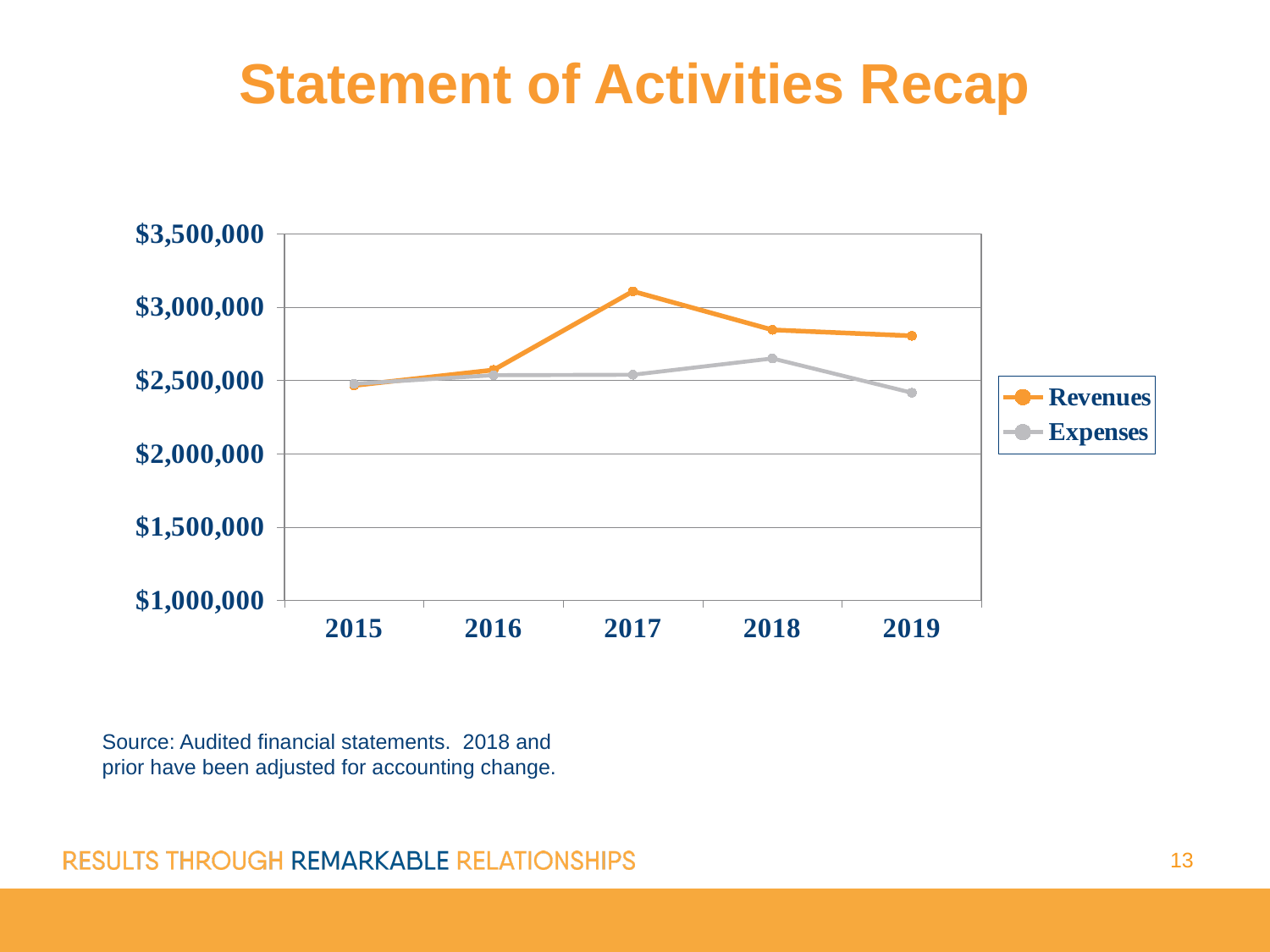

Statement of Activities Recap

### Chart

| Category | Revenues | Expenses |
|---|---|---|
| 2015 | 2465854.0 | 2477229.0 |
| 2016 | 2571790.0 | 2535835.0 |
| 2017 | 3108102.0 | 2539121.0 |
| 2018 | 2845246.0 | 2650287.0 |
| 2019 | 2804589.0 | 2416416.0 |
Source: Audited financial statements.  2018 and prior have been adjusted for accounting change.
13